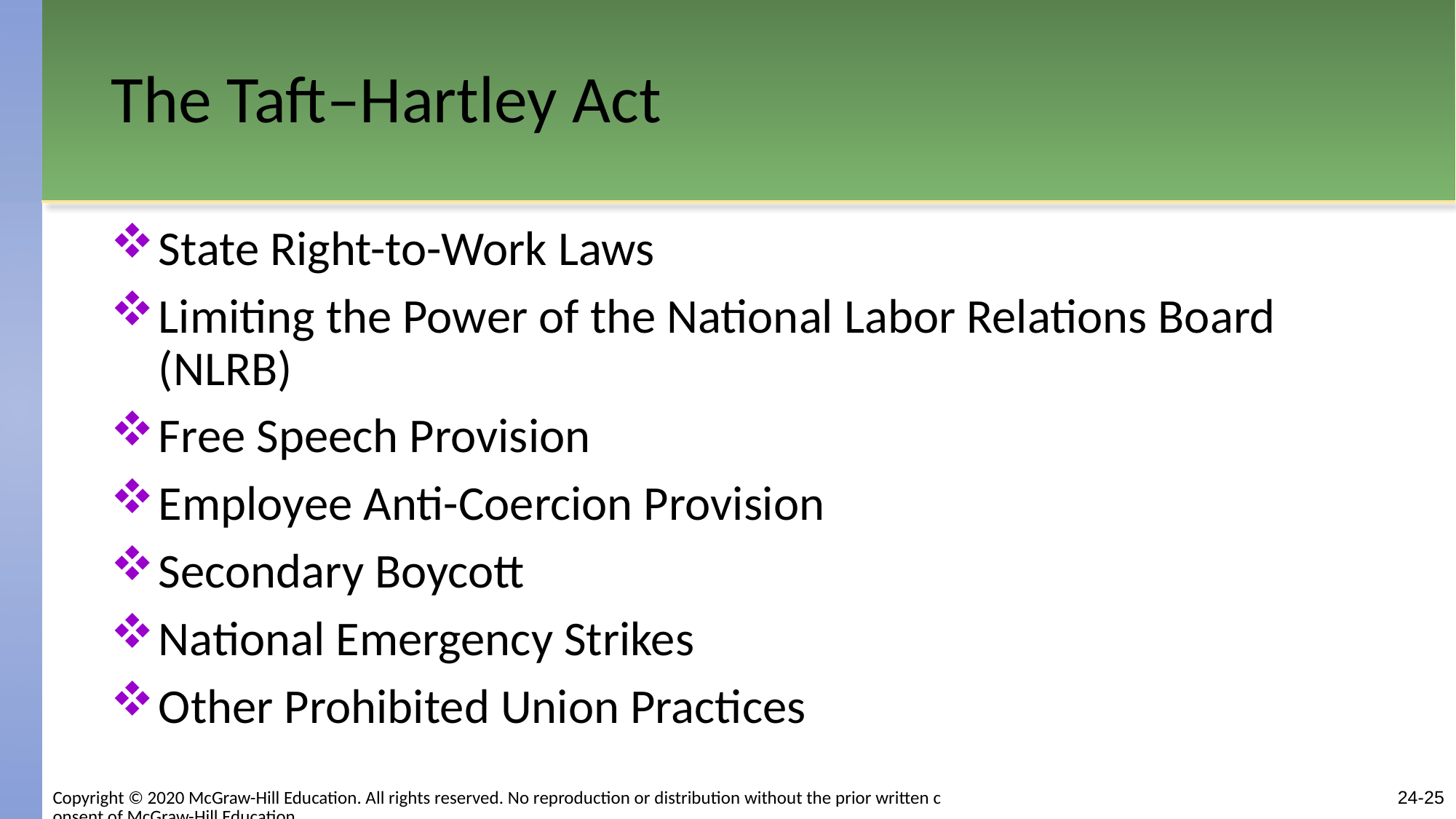

# The Taft–Hartley Act
State Right-to-Work Laws
Limiting the Power of the National Labor Relations Board (NLRB)
Free Speech Provision
Employee Anti-Coercion Provision
Secondary Boycott
National Emergency Strikes
Other Prohibited Union Practices

Copyright © 2020 McGraw-Hill Education. All rights reserved. No reproduction or distribution without the prior written consent of McGraw-Hill Education.
24-25